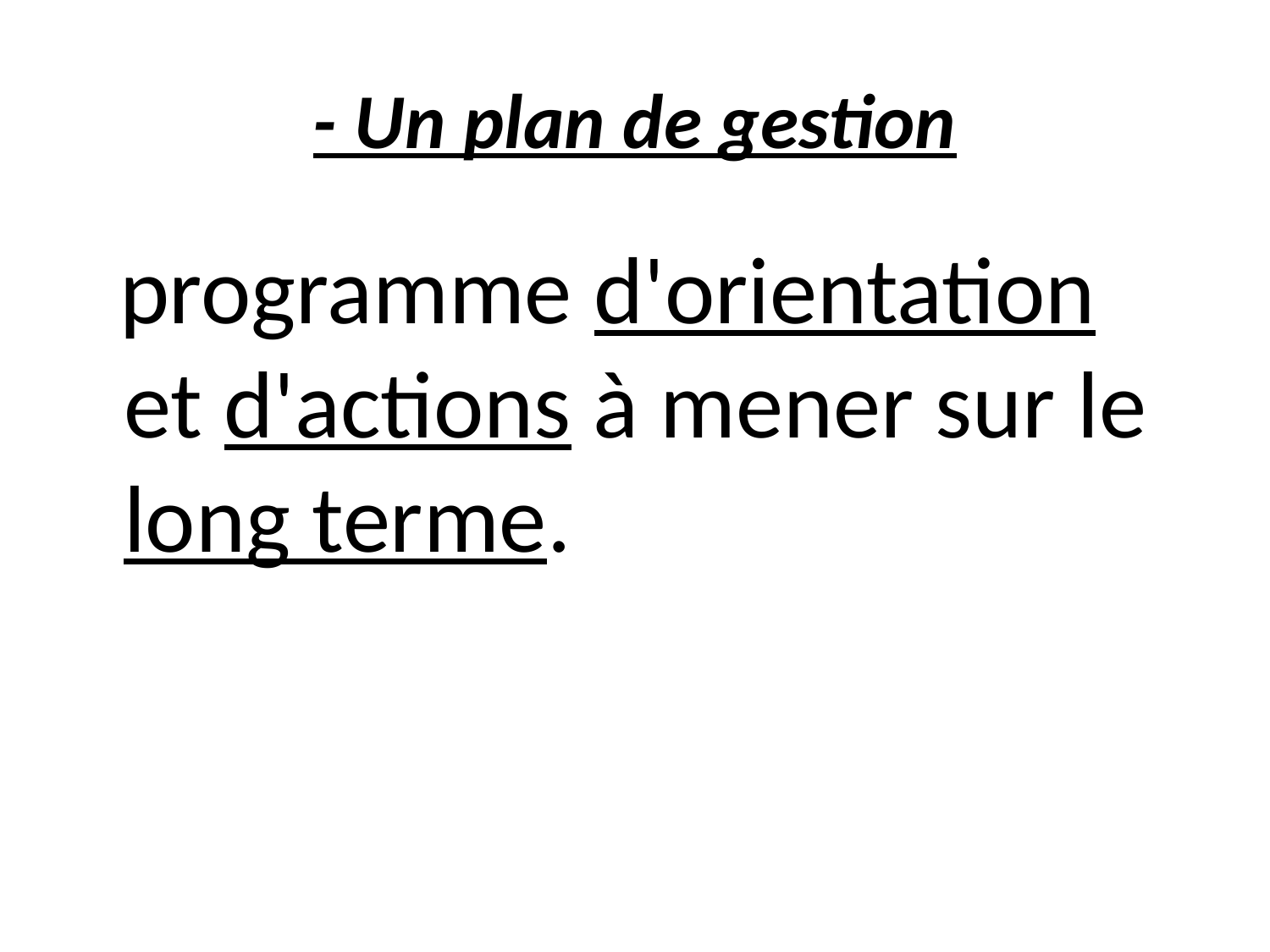

# - Un plan de gestion
  programme d'orientation et d'actions à mener sur le long terme.